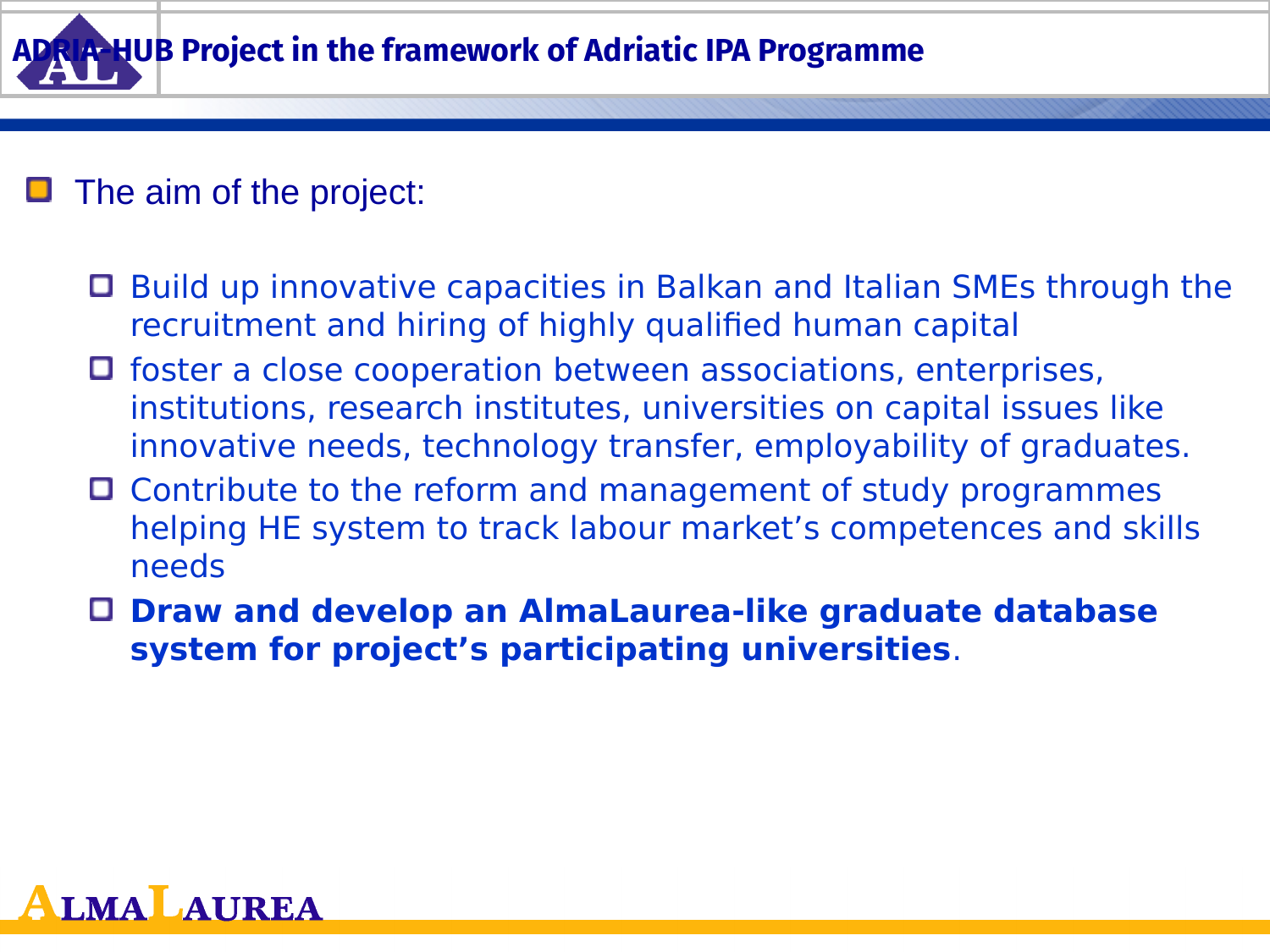

# ADRIA-HUB Project in the framework of Adriatic IPA Programme
The aim of the project:

Build up innovative capacities in Balkan and Italian SMEs through the recruitment and hiring of highly qualified human capital
foster a close cooperation between associations, enterprises, institutions, research institutes, universities on capital issues like innovative needs, technology transfer, employability of graduates.
Contribute to the reform and management of study programmes helping HE system to track labour market’s competences and skills needs
Draw and develop an AlmaLaurea-like graduate database system for project’s participating universities.